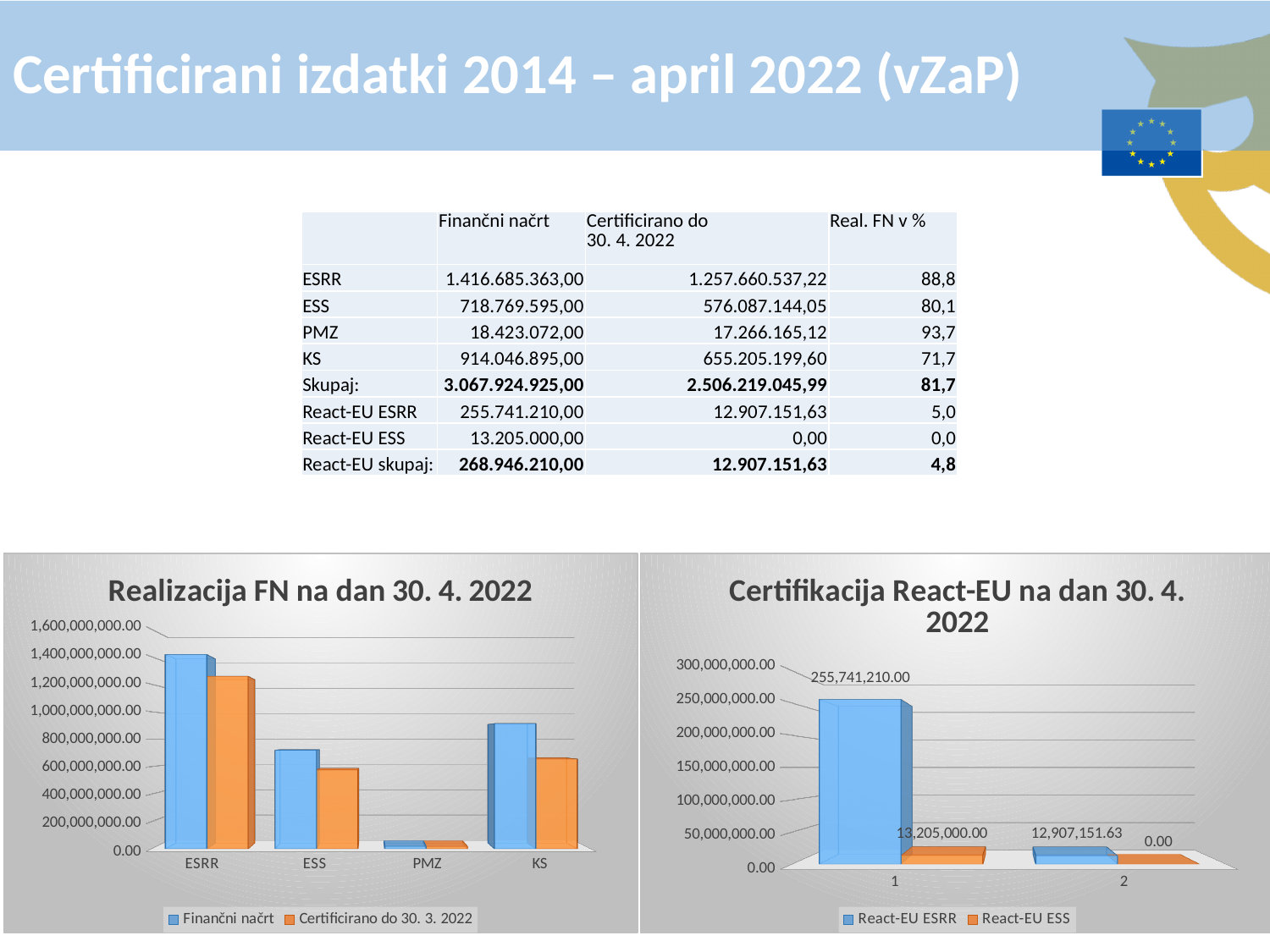

Certificirani izdatki 2014 – april 2022 (vZaP)
|  | Finančni načrt | Certificirano do 30. 4. 2022 | Real. FN v % |
| --- | --- | --- | --- |
| ESRR | 1.416.685.363,00 | 1.257.660.537,22 | 88,8 |
| ESS | 718.769.595,00 | 576.087.144,05 | 80,1 |
| PMZ | 18.423.072,00 | 17.266.165,12 | 93,7 |
| KS | 914.046.895,00 | 655.205.199,60 | 71,7 |
| Skupaj: | 3.067.924.925,00 | 2.506.219.045,99 | 81,7 |
| React-EU ESRR | 255.741.210,00 | 12.907.151,63 | 5,0 |
| React-EU ESS | 13.205.000,00 | 0,00 | 0,0 |
| React-EU skupaj: | 268.946.210,00 | 12.907.151,63 | 4,8 |

[unsupported chart]

[unsupported chart]